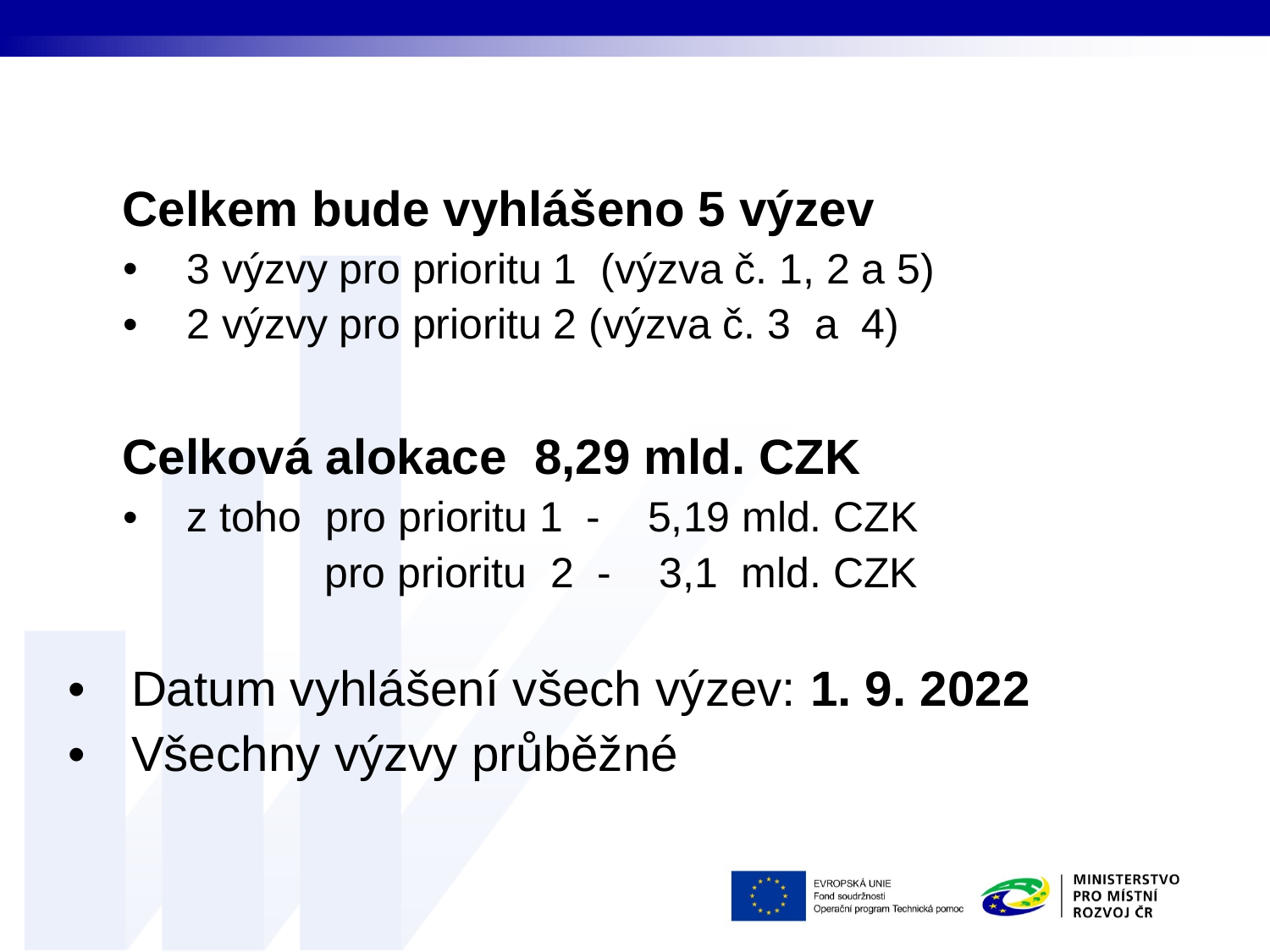

#
    Celkem bude vyhlášeno 5 výzev
3 výzvy pro prioritu 1  (výzva č. 1, 2 a 5)
2 výzvy pro prioritu 2 (výzva č. 3  a  4)

    Celková alokace  8,29 mld. CZK
z toho  pro prioritu 1  -    5,19 mld. CZK
                 pro prioritu  2  -    3,1  mld. CZK

Datum vyhlášení všech výzev: 1. 9. 2022
Všechny výzvy průběžné